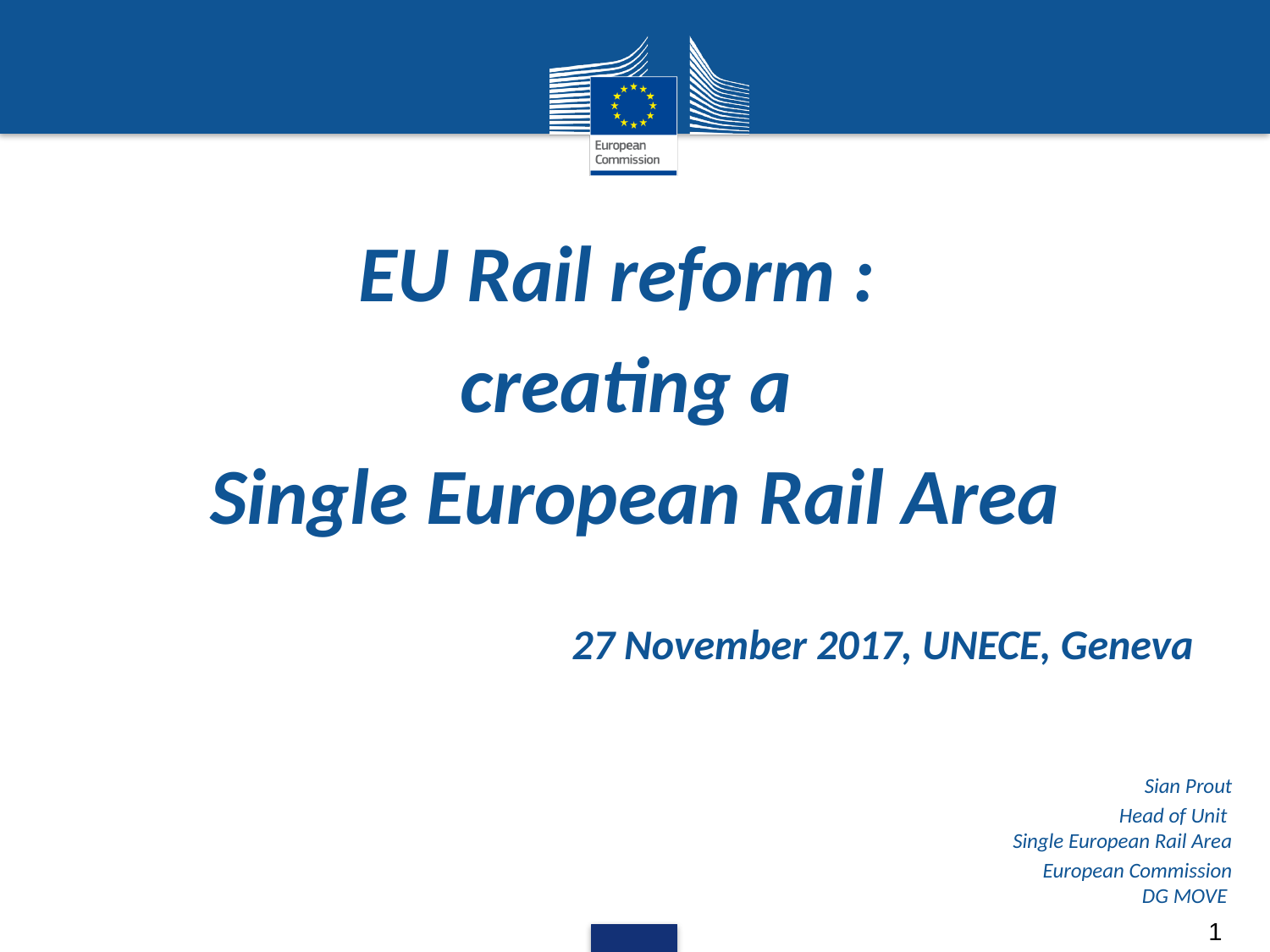

EU Rail reform :
creating a
Single European Rail Area

27 November 2017, UNECE, Geneva

Sian Prout
Head of Unit
Single European Rail Area
European Commission
DG MOVE

1